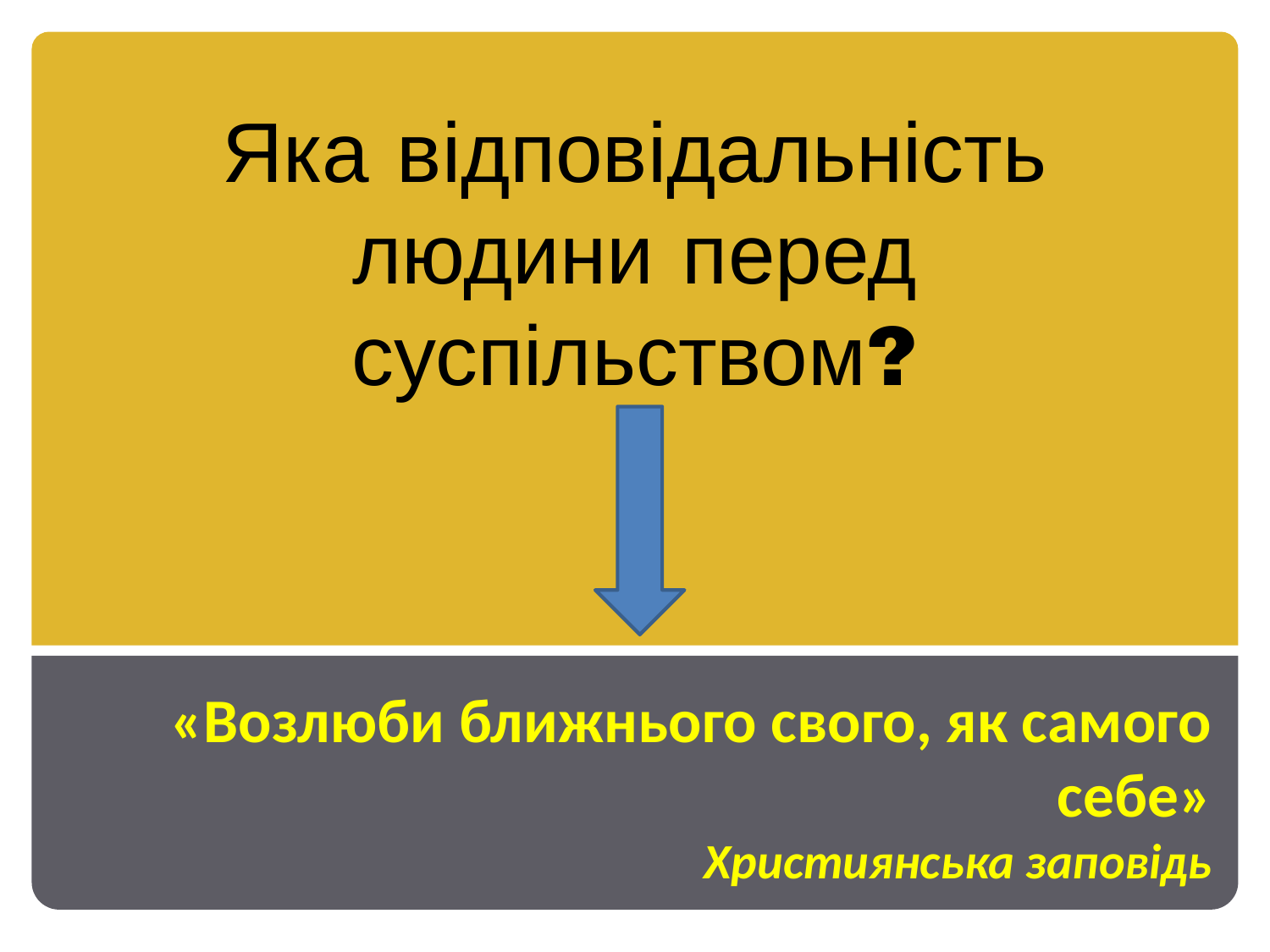

# Яка відповідальність людини перед суспільством?

«Возлюби ближнього свого, як самого себе»
Християнська заповідь